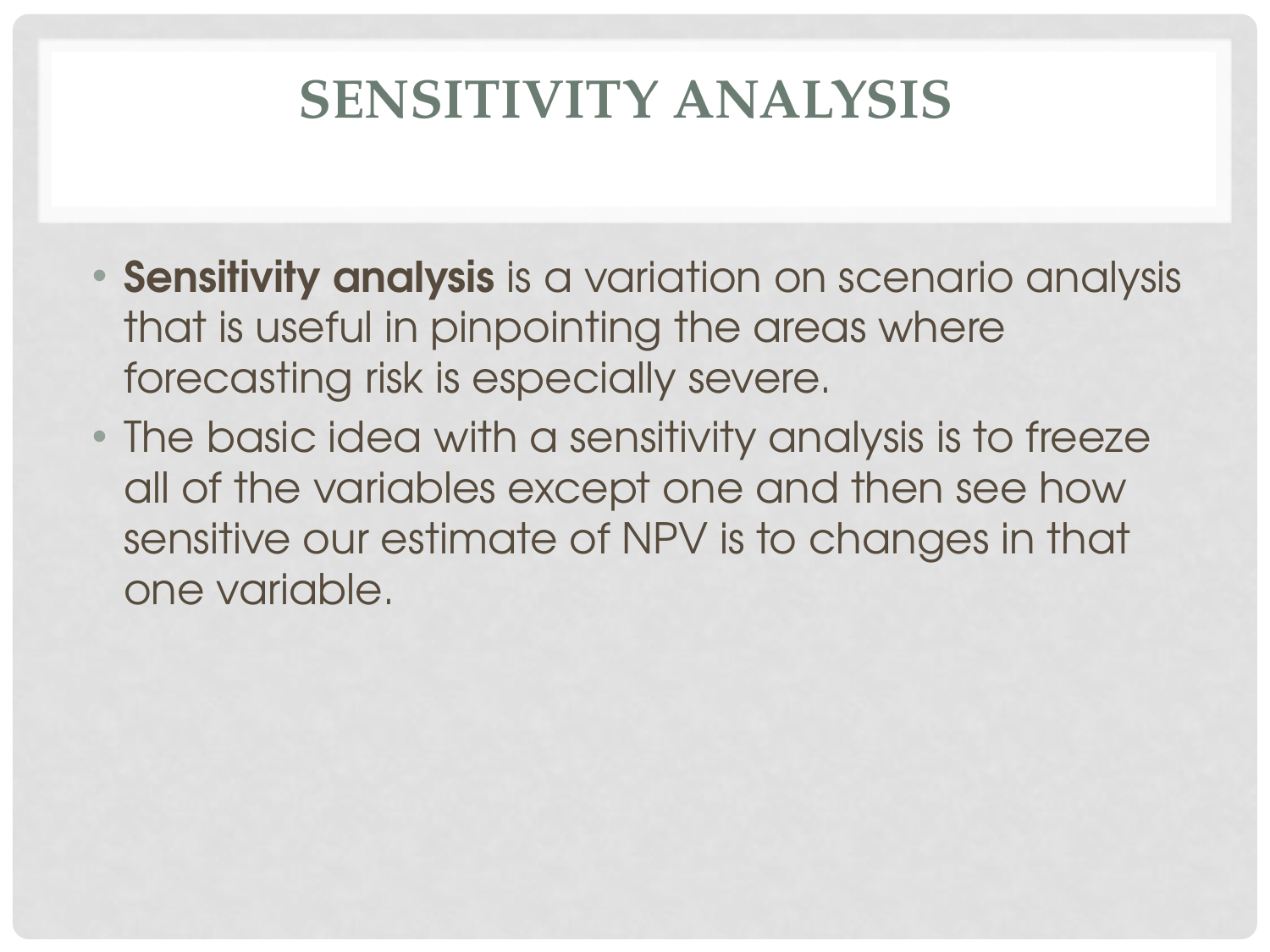

# SENSITIVITY ANALYSIS
Sensitivity analysis is a variation on scenario analysis that is useful in pinpointing the areas where forecasting risk is especially severe.
The basic idea with a sensitivity analysis is to freeze all of the variables except one and then see how sensitive our estimate of NPV is to changes in that one variable.